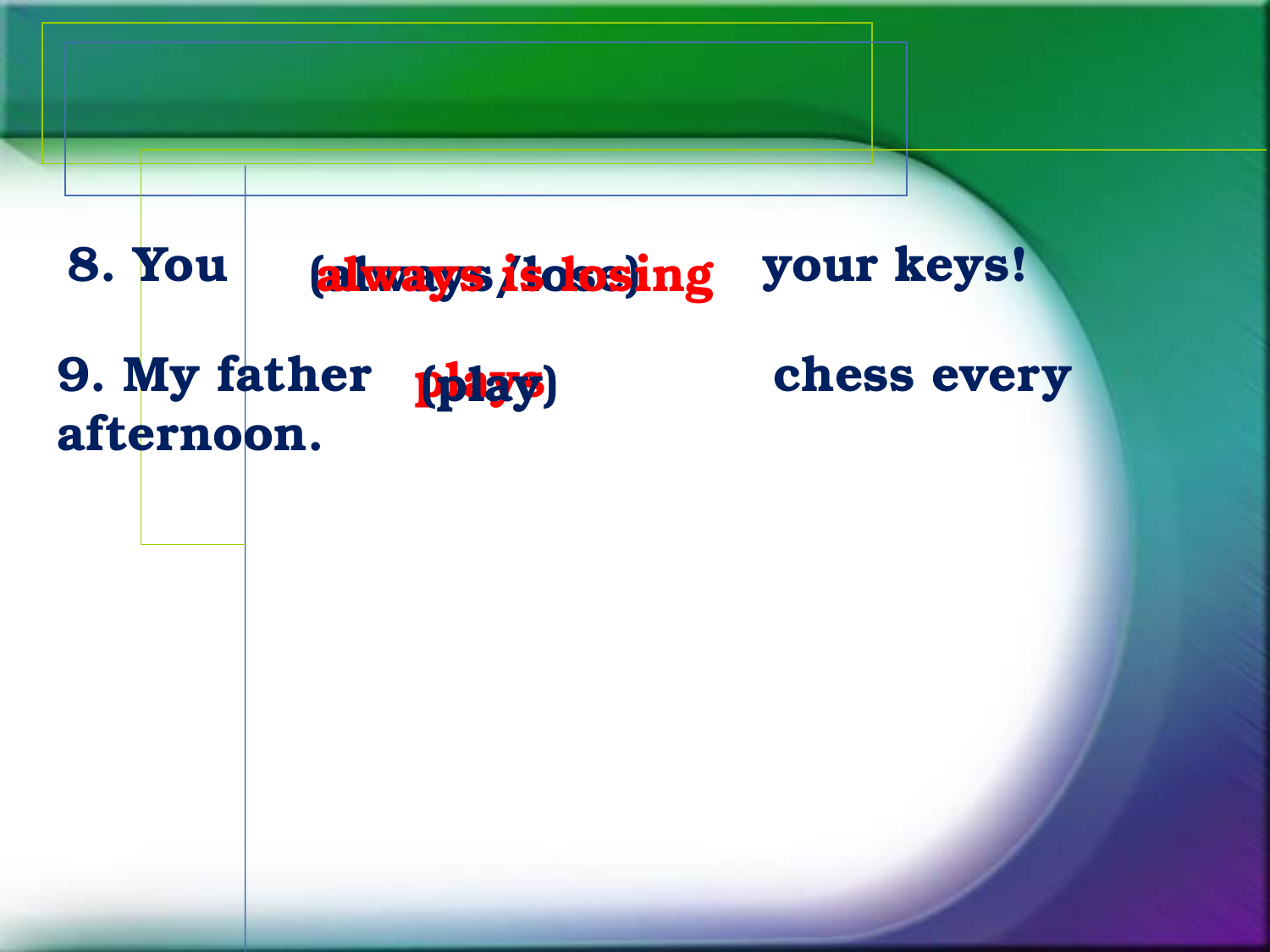

8. You                                your keys!
(always/lose)
always is losing
9. My father                        chess every afternoon.
plays
(play)